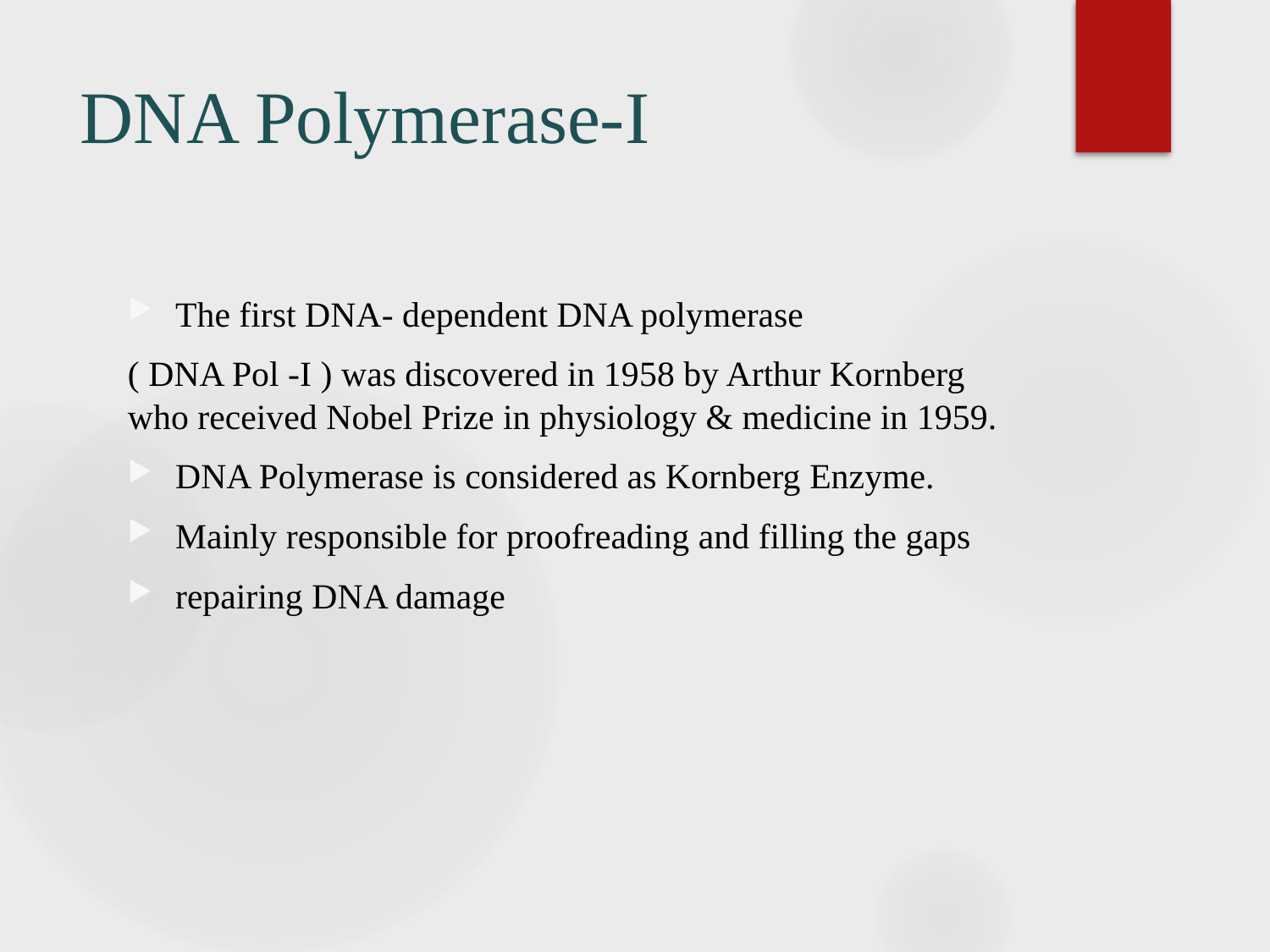

# DNA Polymerase-I
The first DNA- dependent DNA polymerase
( DNA Pol -I ) was discovered in 1958 by Arthur Kornberg who received Nobel Prize in physiology & medicine in 1959.
DNA Polymerase is considered as Kornberg Enzyme.
Mainly responsible for proofreading and filling the gaps
repairing DNA damage